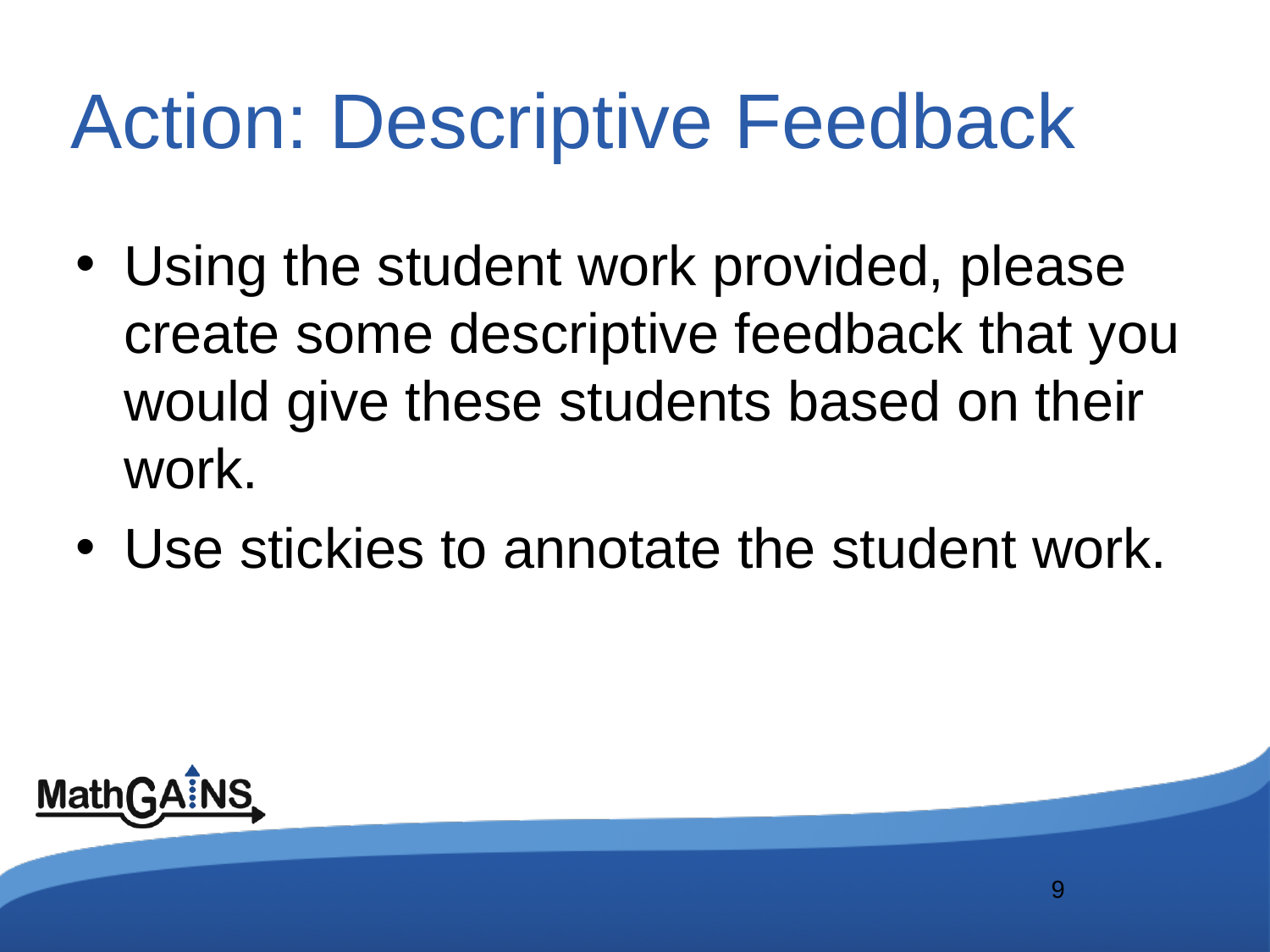

# Action: Descriptive Feedback
Using the student work provided, please create some descriptive feedback that you would give these students based on their work.
Use stickies to annotate the student work.

9